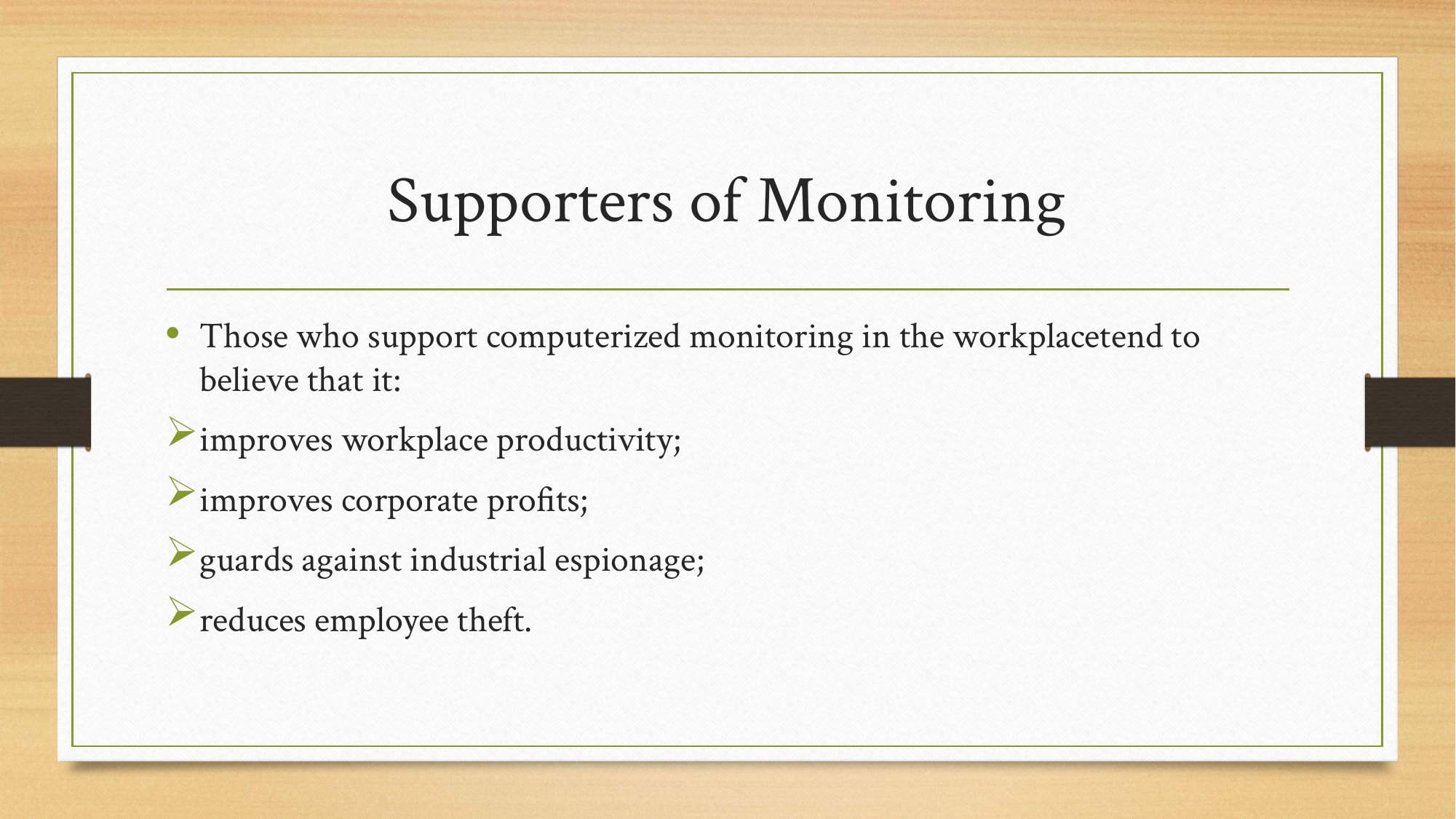

# Supporters of Monitoring
Those who support computerized monitoring in the workplacetend to believe that it:
improves workplace productivity;
improves corporate profits;
guards against industrial espionage;
reduces employee theft.